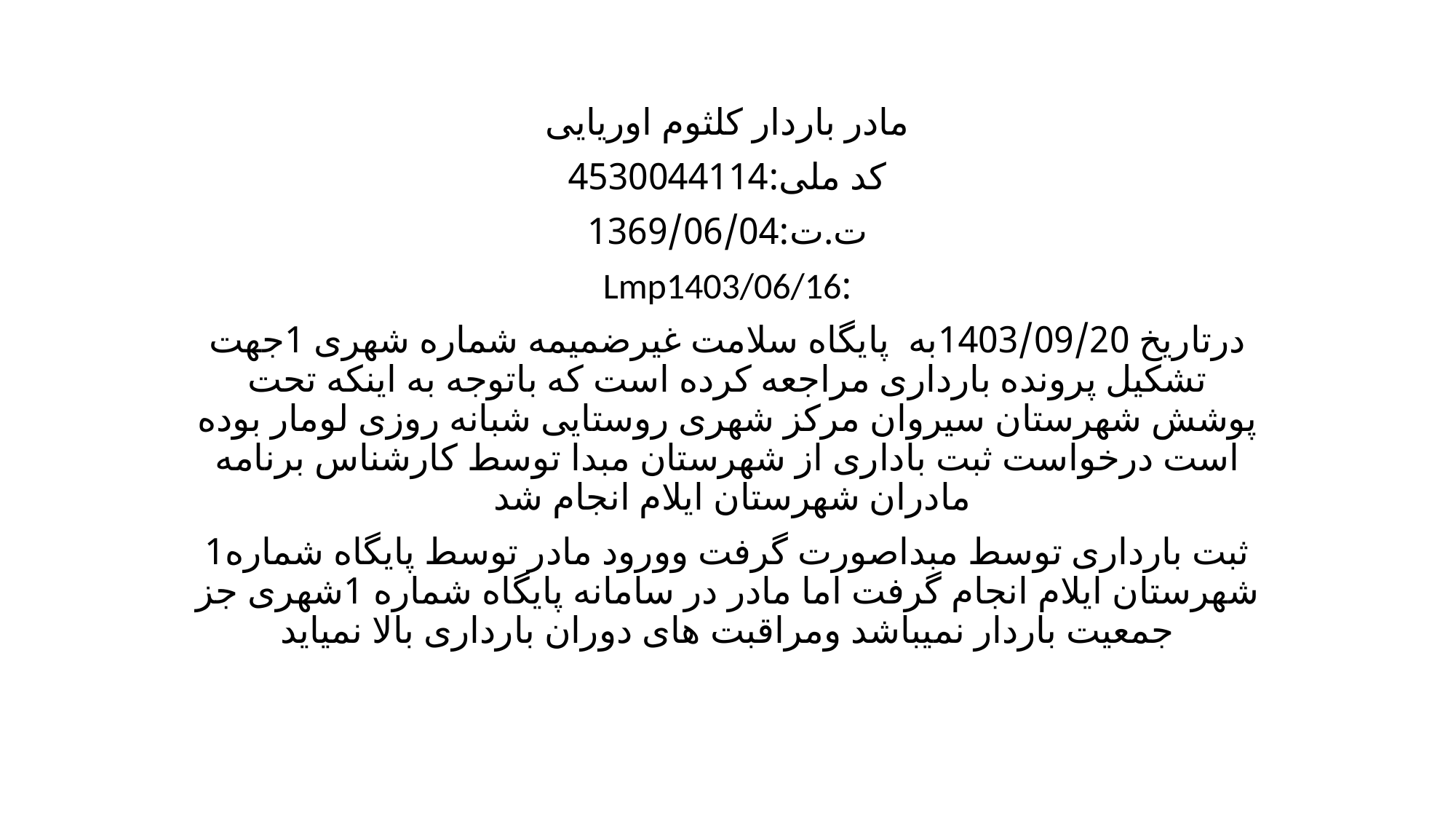

مادر باردار کلثوم اوریایی
کد ملی:4530044114
ت.ت:1369/06/04
:Lmp1403/06/16
درتاریخ 1403/09/20به  پایگاه سلامت غیرضمیمه شماره شهری 1جهت تشکیل پرونده بارداری مراجعه کرده است که باتوجه به اینکه تحت پوشش شهرستان سیروان مرکز شهری روستایی شبانه روزی لومار بوده است درخواست ثبت باداری از شهرستان مبدا توسط کارشناس برنامه مادران شهرستان ایلام انجام شد
ثبت بارداری توسط مبداصورت گرفت وورود مادر توسط پایگاه شماره1 شهرستان ایلام انجام گرفت اما مادر در سامانه پایگاه شماره 1شهری جز جمعیت باردار نمیباشد ومراقبت های دوران بارداری بالا نمیاید